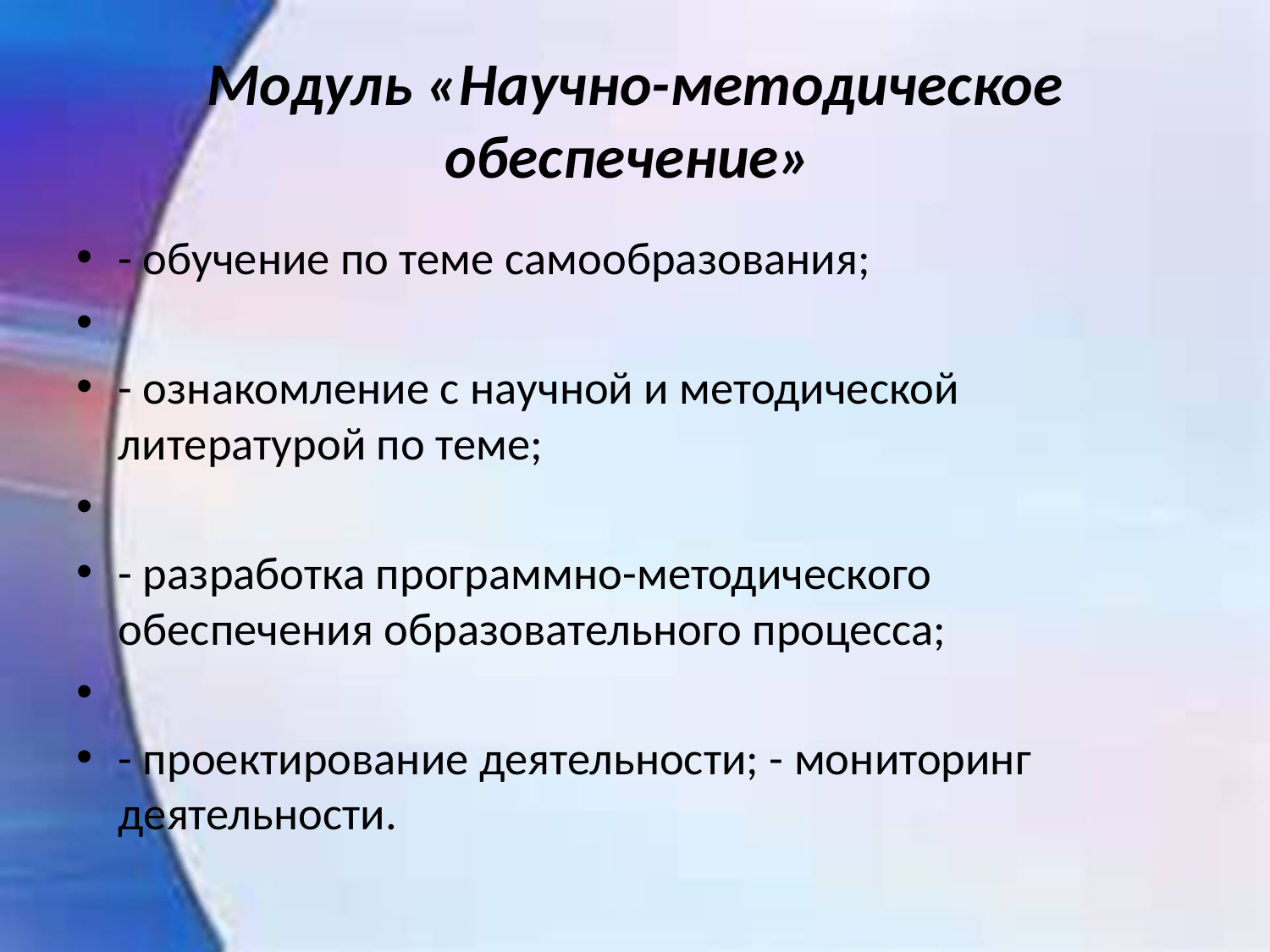

# Модуль «Научно-методическое обеспечение»
- обучение по теме самообразования;

- ознакомление с научной и методической литературой по теме;

- разработка программно-методического обеспечения образовательного процесса;

- проектирование деятельности; - мониторинг деятельности.